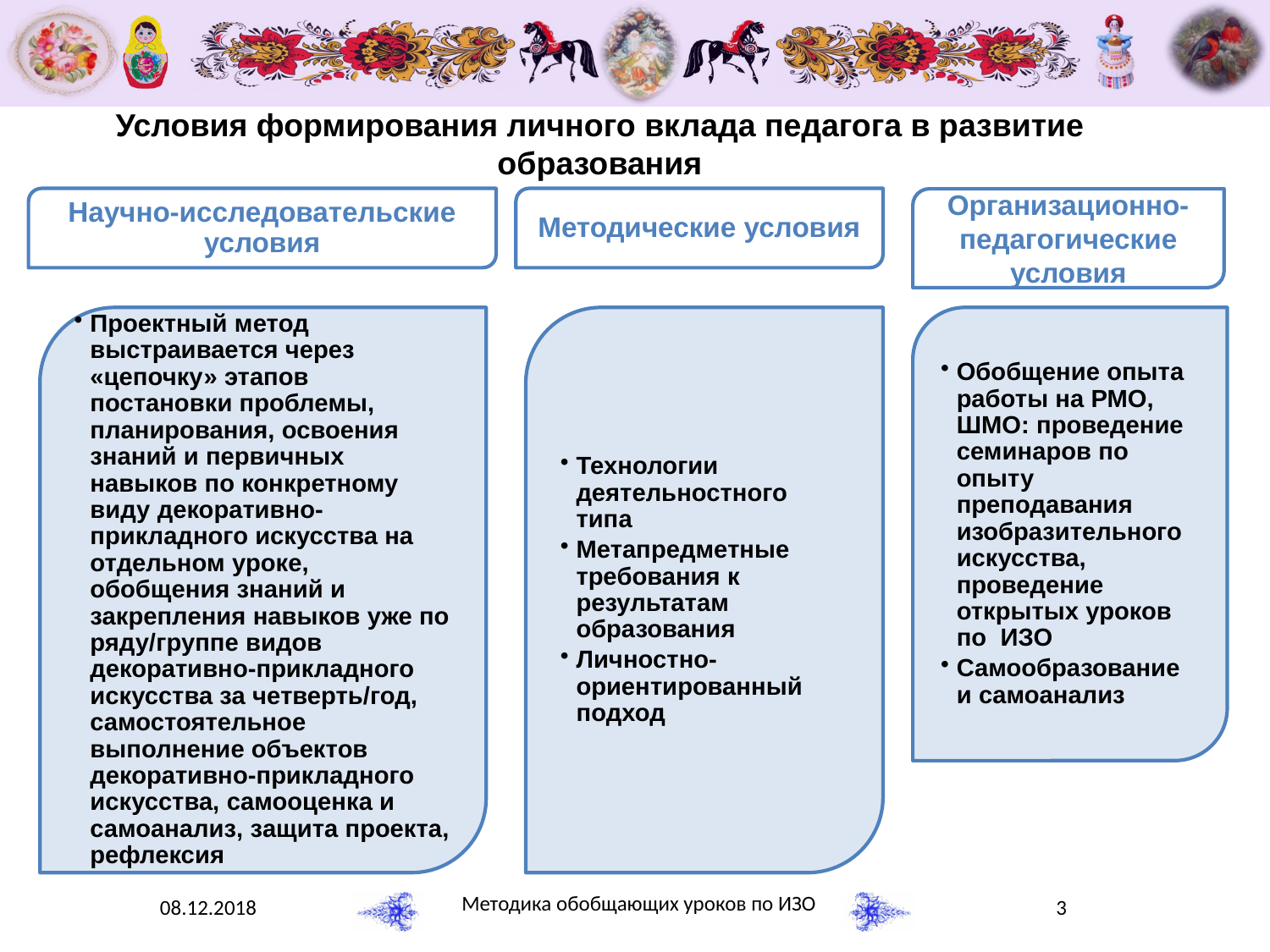

Условия формирования личного вклада педагога в развитие образования
Научно-исследовательские условия
Методические условия
Организационно-
педагогические условия
Проектный метод выстраивается через «цепочку» этапов постановки проблемы, планирования, освоения знаний и первичных навыков по конкретному виду декоративно-прикладного искусства на отдельном уроке, обобщения знаний и закрепления навыков уже по ряду/группе видов декоративно-прикладного искусства за четверть/год, самостоятельное выполнение объектов декоративно-прикладного искусства, самооценка и самоанализ, защита проекта, рефлексия
Технологии деятельностного типа
Метапредметные требования к результатам образования
Личностно-ориентированный подход
Обобщение опыта работы на РМО, ШМО: проведение семинаров по опыту преподавания изобразительного искусства, проведение открытых уроков по  ИЗО
Самообразование и самоанализ